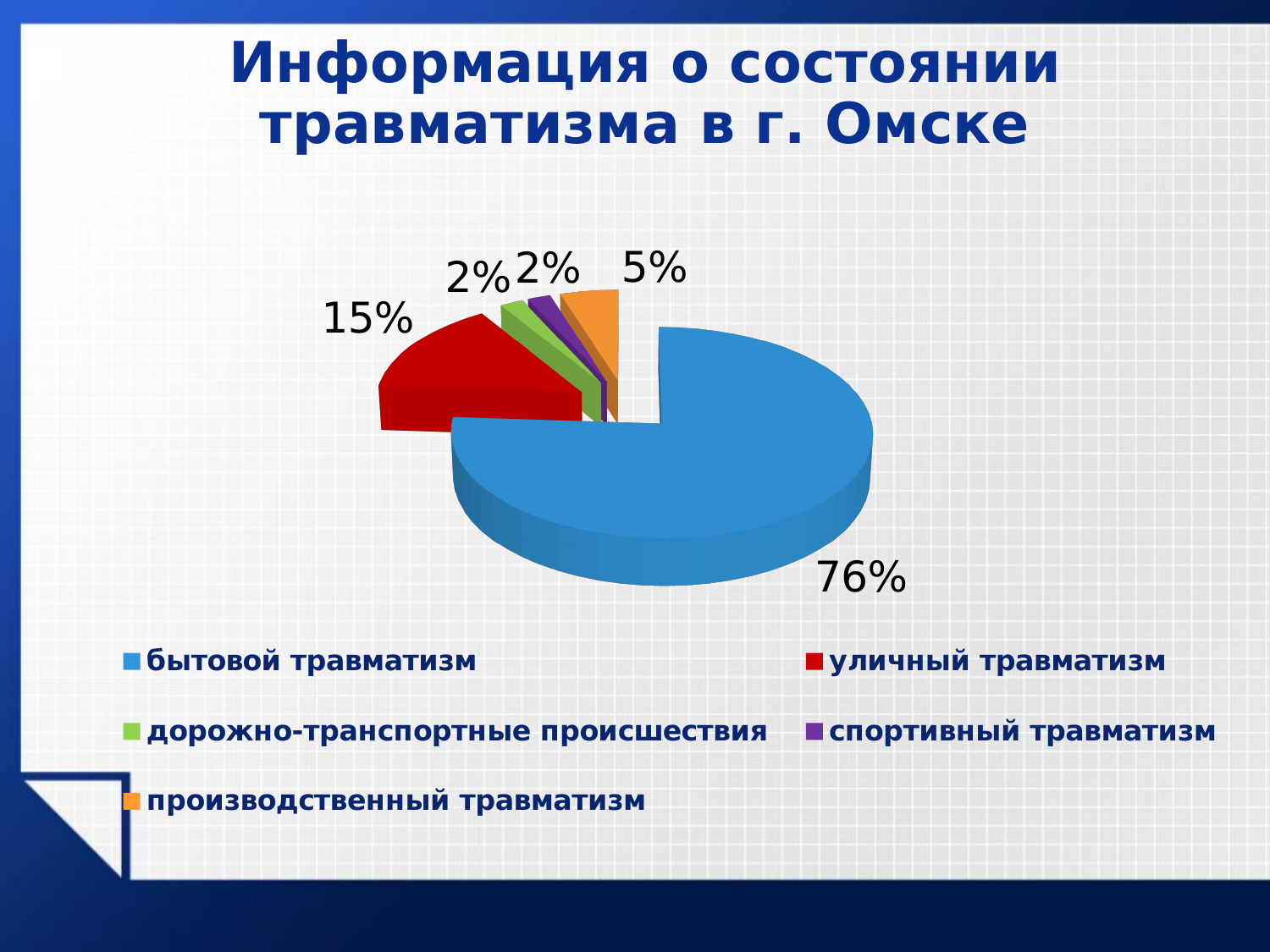

Информация о состоянии травматизма в г. Омске

[unsupported chart]